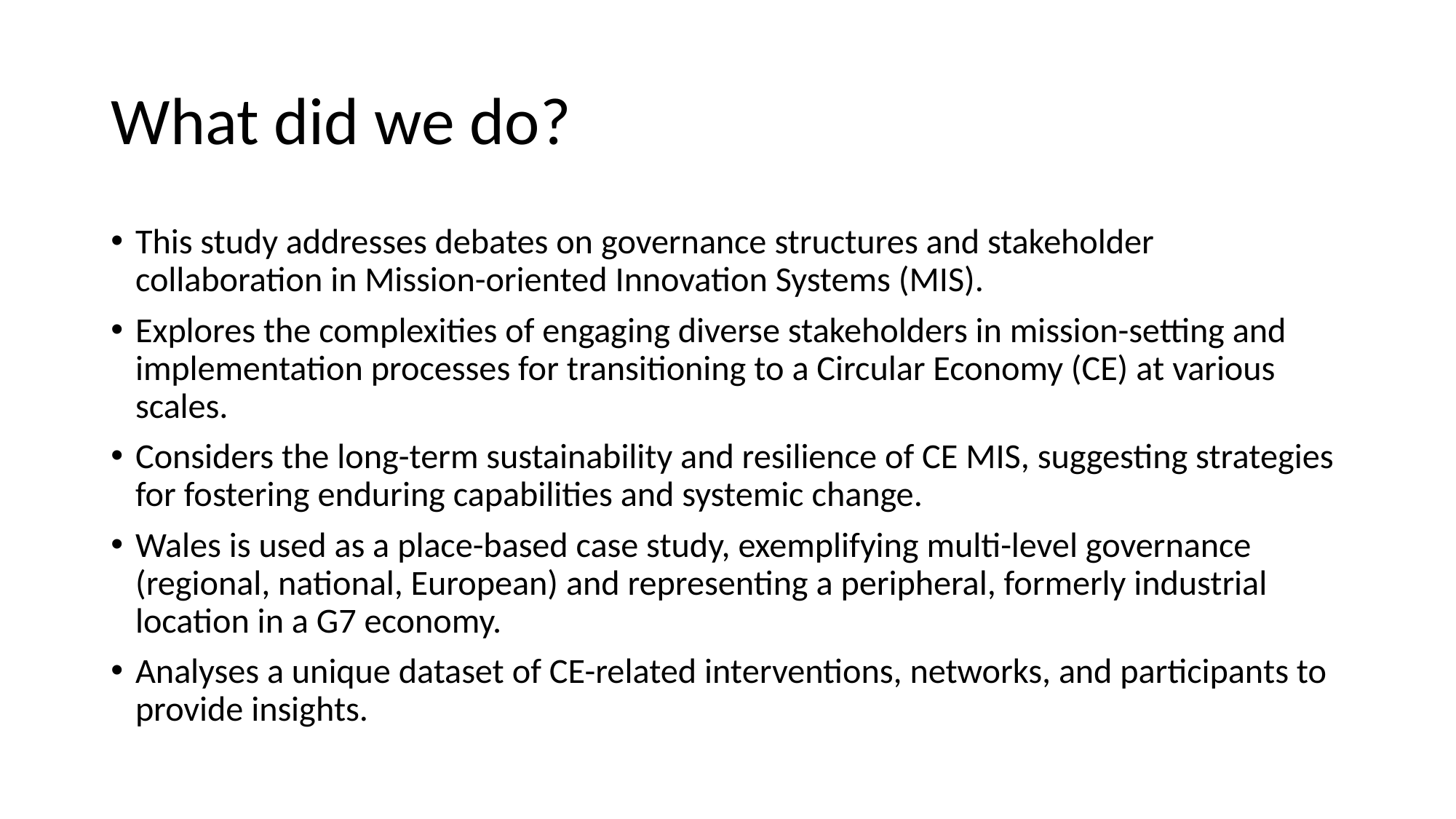

# What did we do?
This study addresses debates on governance structures and stakeholder collaboration in Mission-oriented Innovation Systems (MIS).
Explores the complexities of engaging diverse stakeholders in mission-setting and implementation processes for transitioning to a Circular Economy (CE) at various scales.
Considers the long-term sustainability and resilience of CE MIS, suggesting strategies for fostering enduring capabilities and systemic change.
Wales is used as a place-based case study, exemplifying multi-level governance (regional, national, European) and representing a peripheral, formerly industrial location in a G7 economy.
Analyses a unique dataset of CE-related interventions, networks, and participants to provide insights.